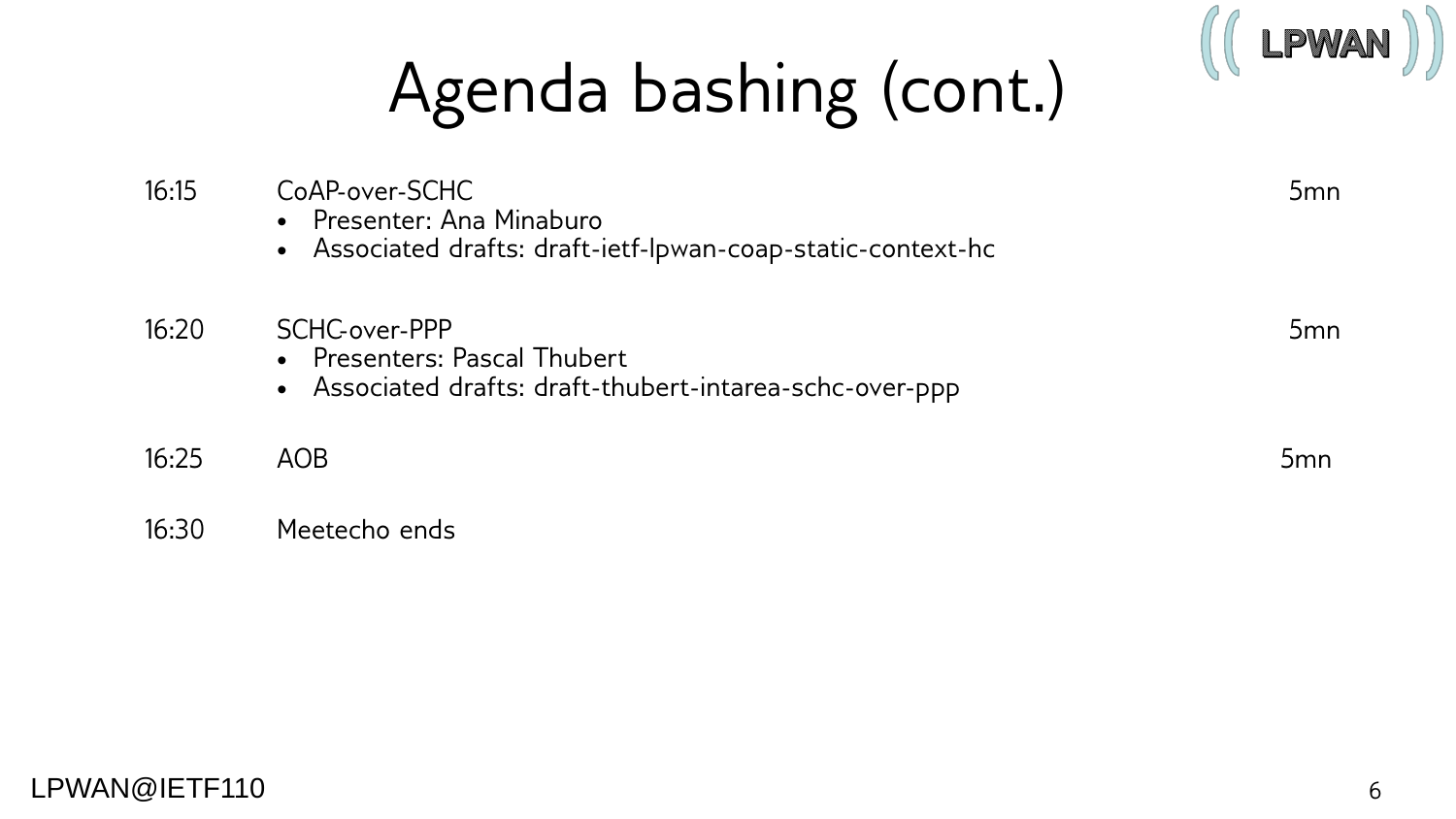

# Agenda bashing (cont.)
| 16:15 | CoAP-over-SCHC Presenter: Ana Minaburo Associated drafts: draft-ietf-lpwan-coap-static-context-hc | 5mn |
| --- | --- | --- |
| 16:20 | SCHC-over-PPP Presenters: Pascal Thubert Associated drafts: draft-thubert-intarea-schc-over-ppp | 5mn |
| 16:25 | AOB | 5mn |
| 16:30 | Meetecho ends |  |
6